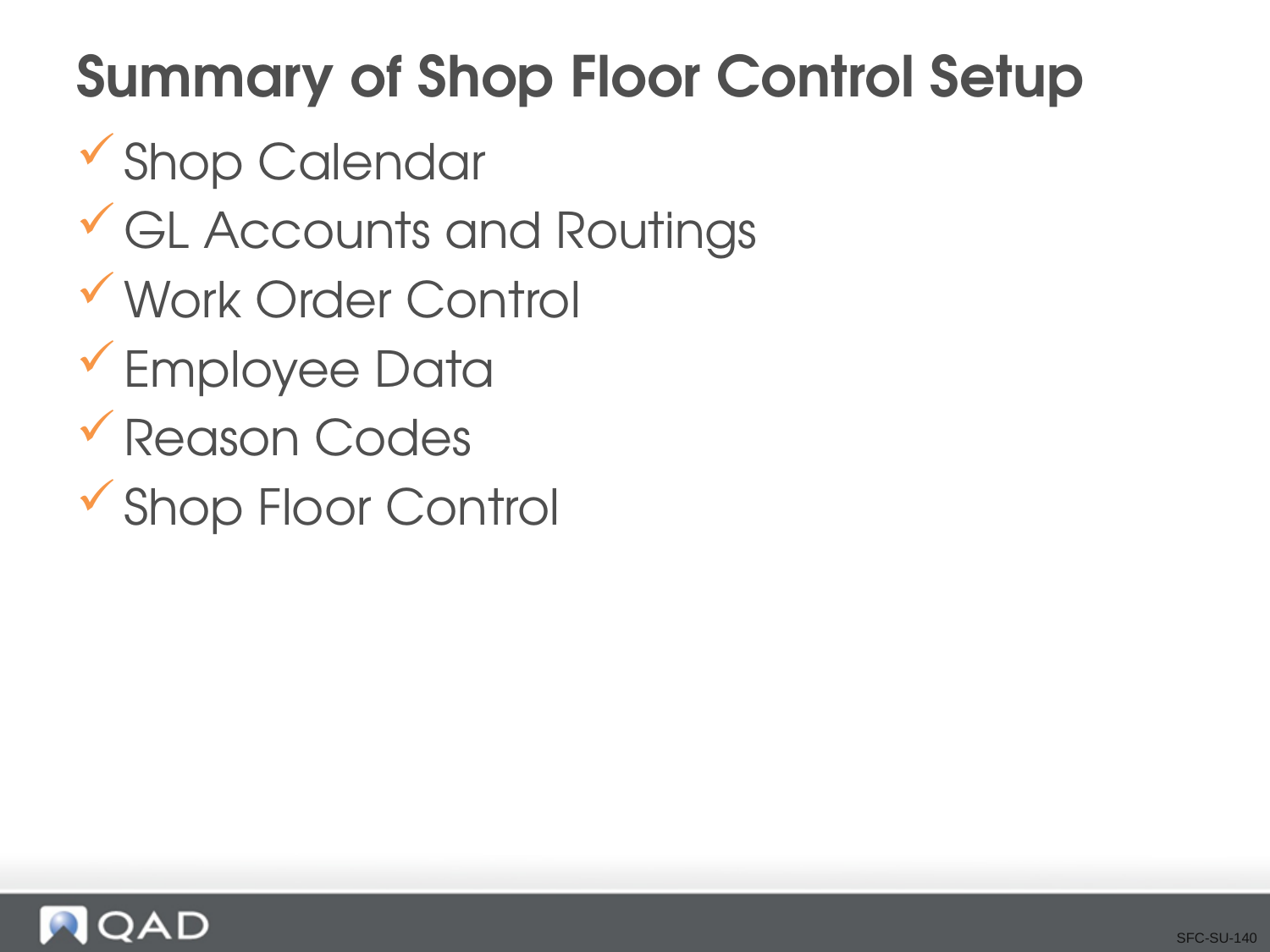

# Summary of Shop Floor Control Setup
Shop Calendar
GL Accounts and Routings
Work Order Control
Employee Data
Reason Codes
Shop Floor Control
SFC-SU-140